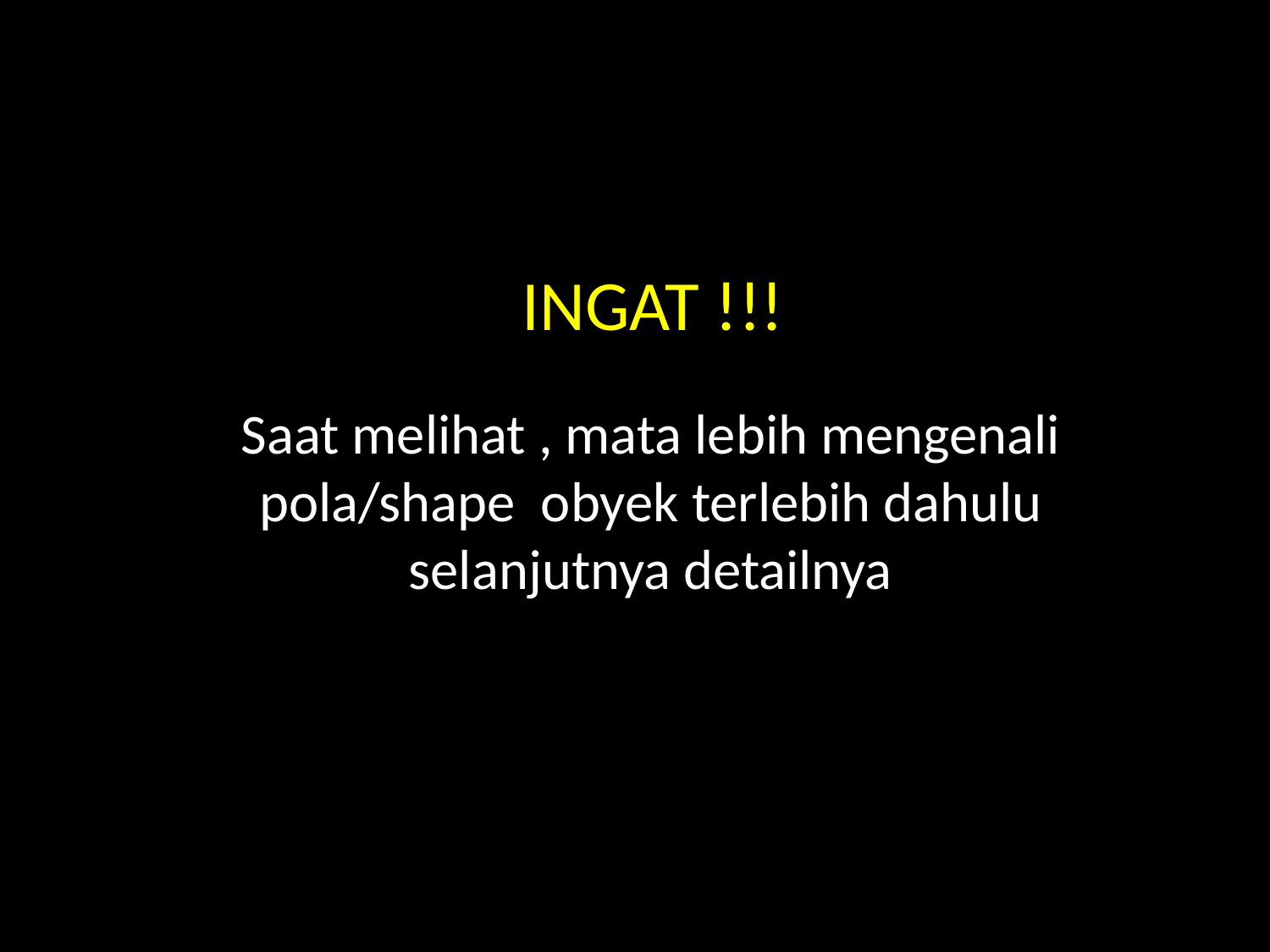

INGAT !!!
Saat melihat , mata lebih mengenali pola/shape  obyek terlebih dahulu selanjutnya detailnya